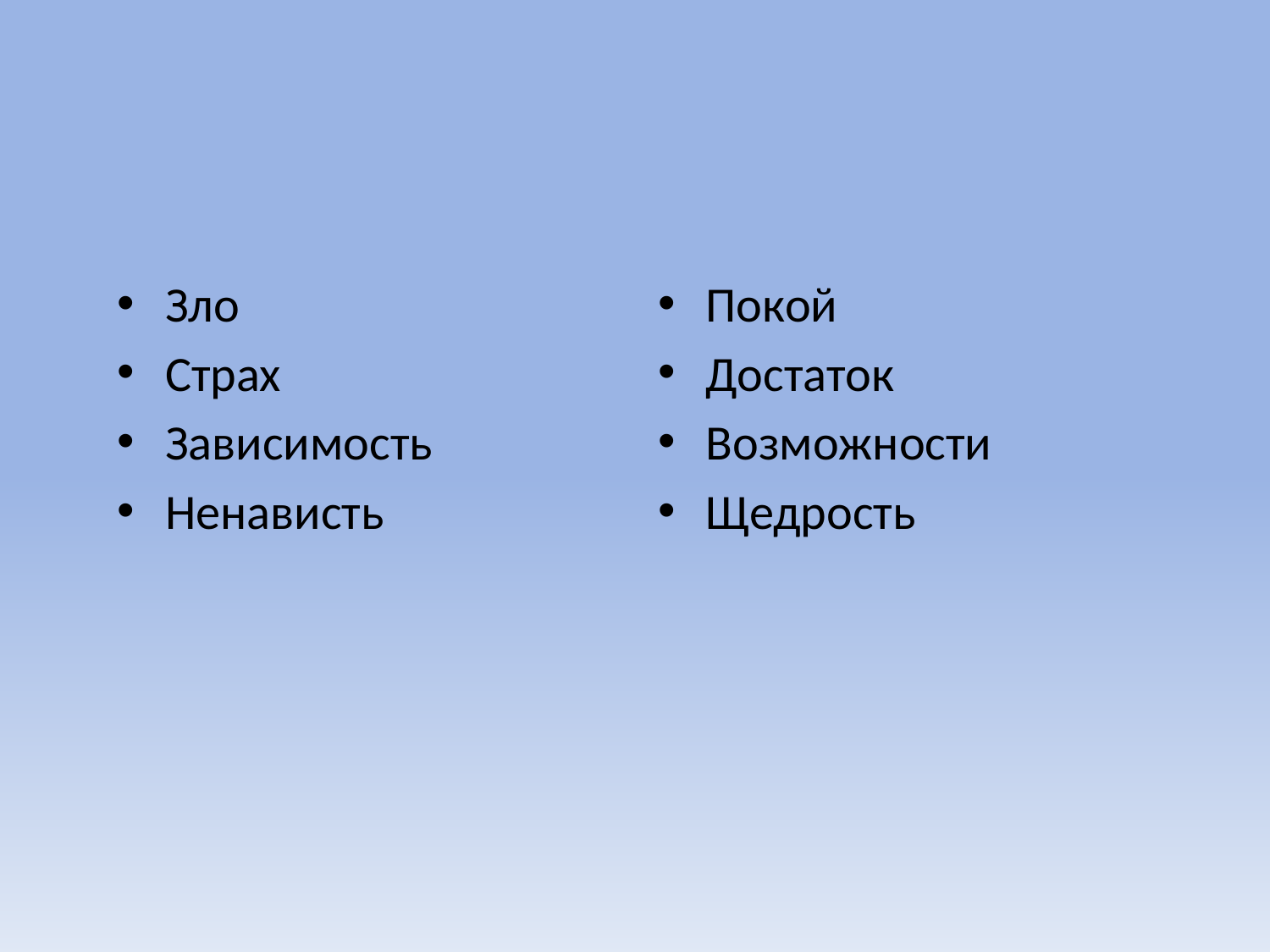

Покой
Достаток
Возможности
Щедрость

Зло
Страх
Зависимость
Ненависть